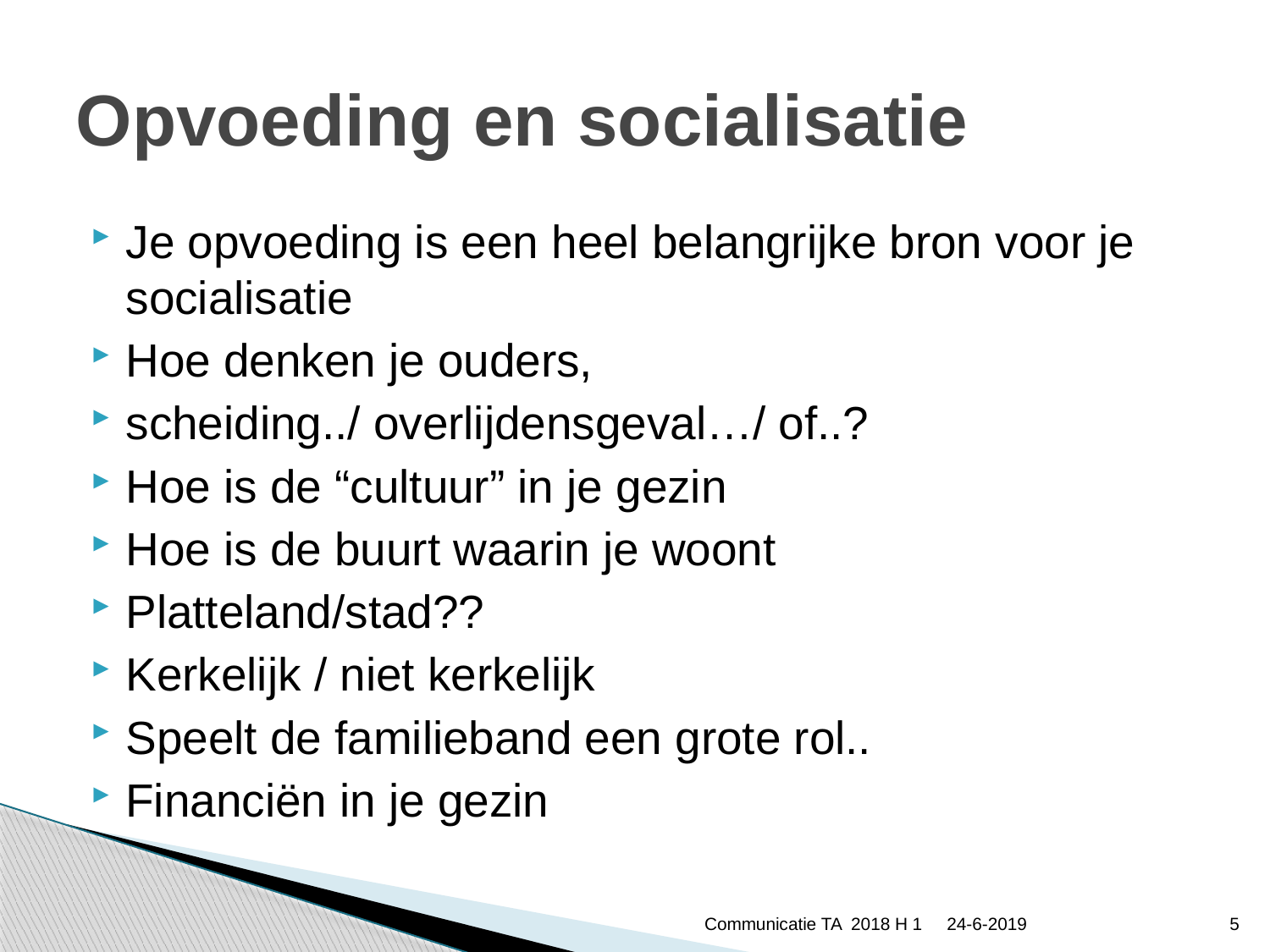

# Opvoeding en socialisatie
Je opvoeding is een heel belangrijke bron voor je socialisatie
Hoe denken je ouders,
scheiding../ overlijdensgeval…/ of..?
Hoe is de “cultuur” in je gezin
Hoe is de buurt waarin je woont
Platteland/stad??
Kerkelijk / niet kerkelijk
Speelt de familieband een grote rol..
Financiën in je gezin

Communicatie TA  2018 H 1
24-6-2019
5